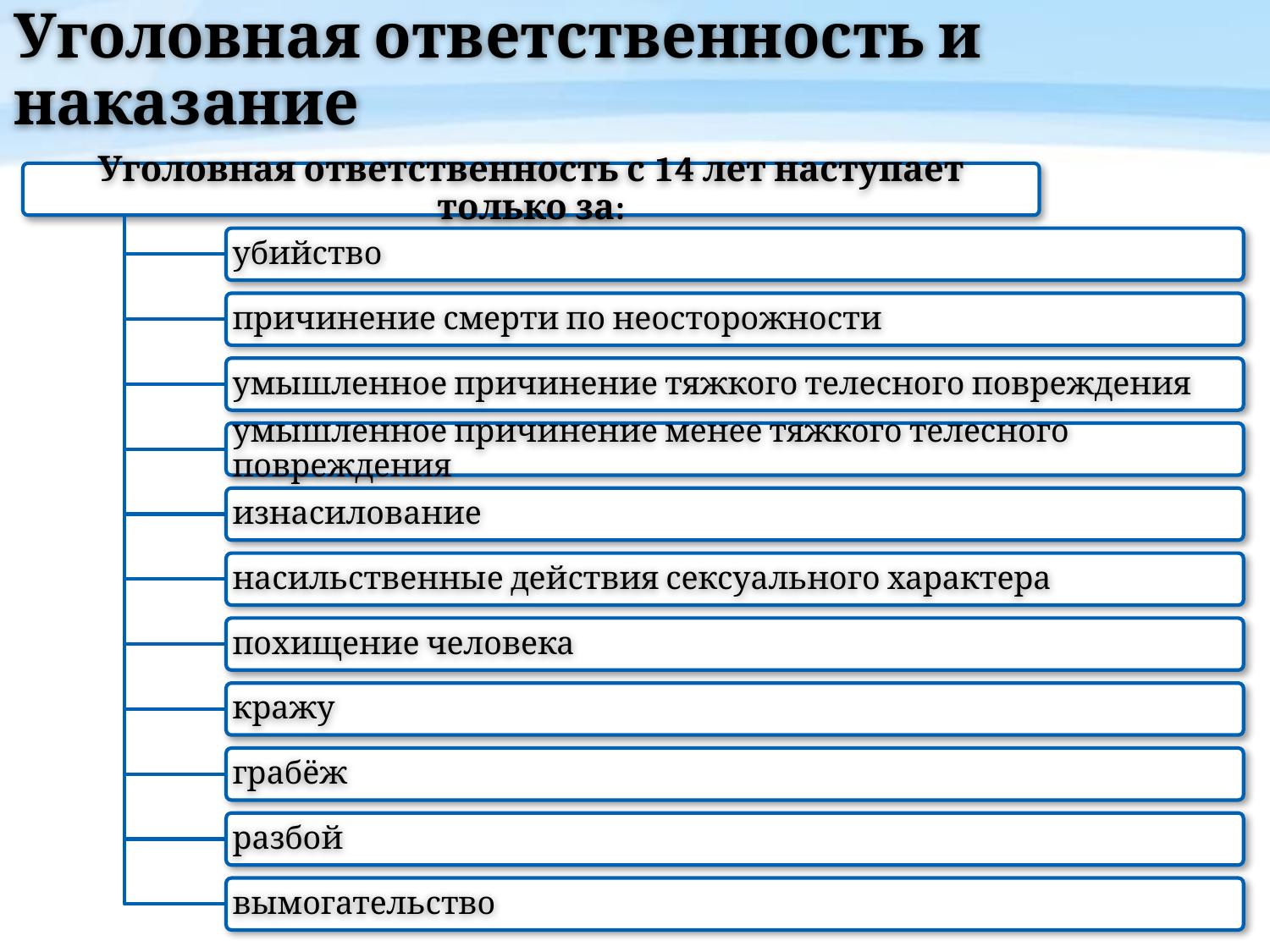

# Уголовная ответственность и наказание

Уголовная ответственность с 14 лет наступает только за:

убийство

причинение смерти по неосторожности

умышленное причинение тяжкого телесного повреждения

умышленное причинение менее тяжкого телесного повреждения

изнасилование

насильственные действия сексуального характера

похищение человека

кражу

грабёж

разбой

вымогательство